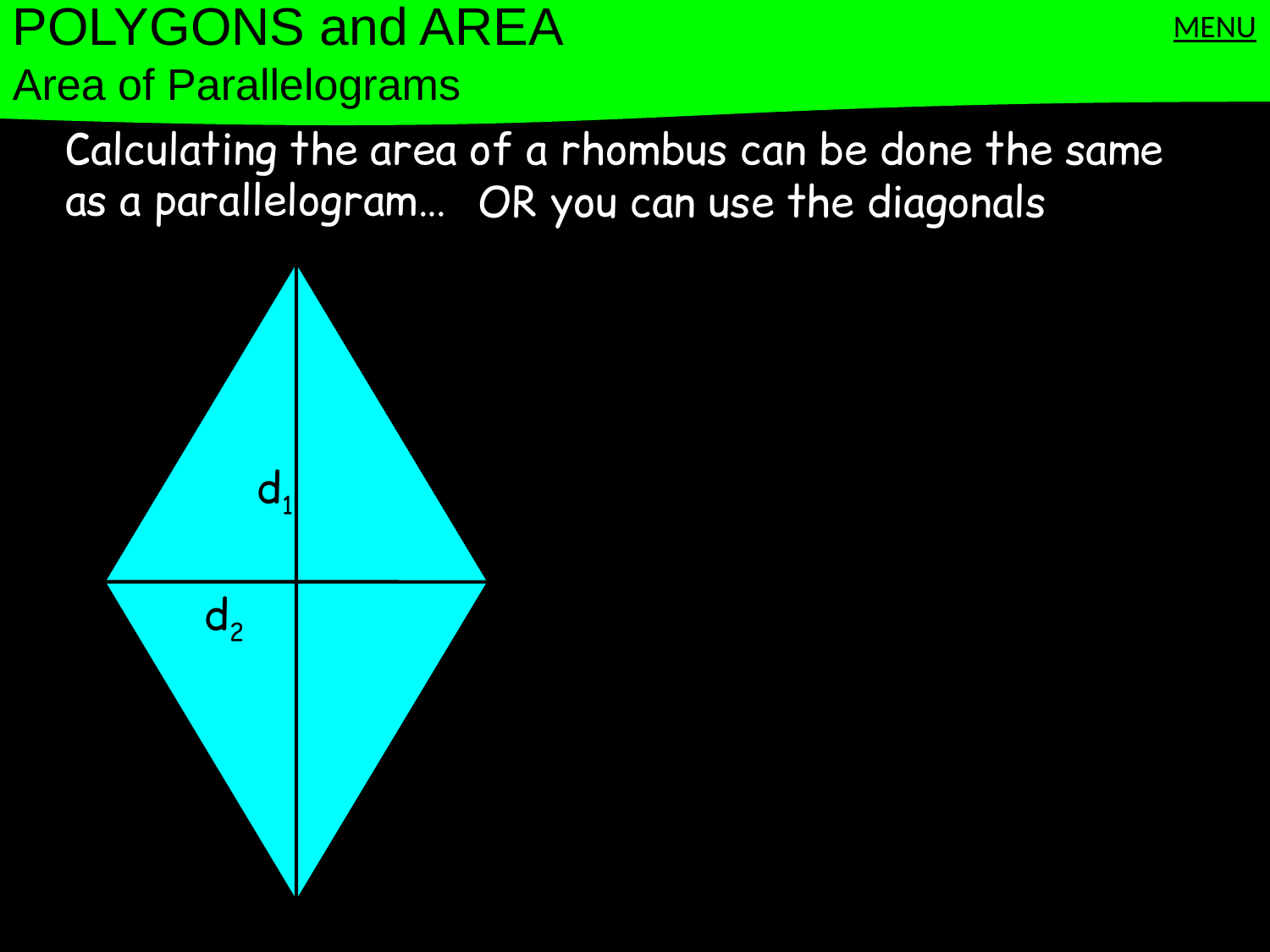

POLYGONS and AREA
Area of Parallelograms
MENU
Calculating the area of a rhombus can be done the same as a parallelogram…
OR you can use the diagonals

d1

d2